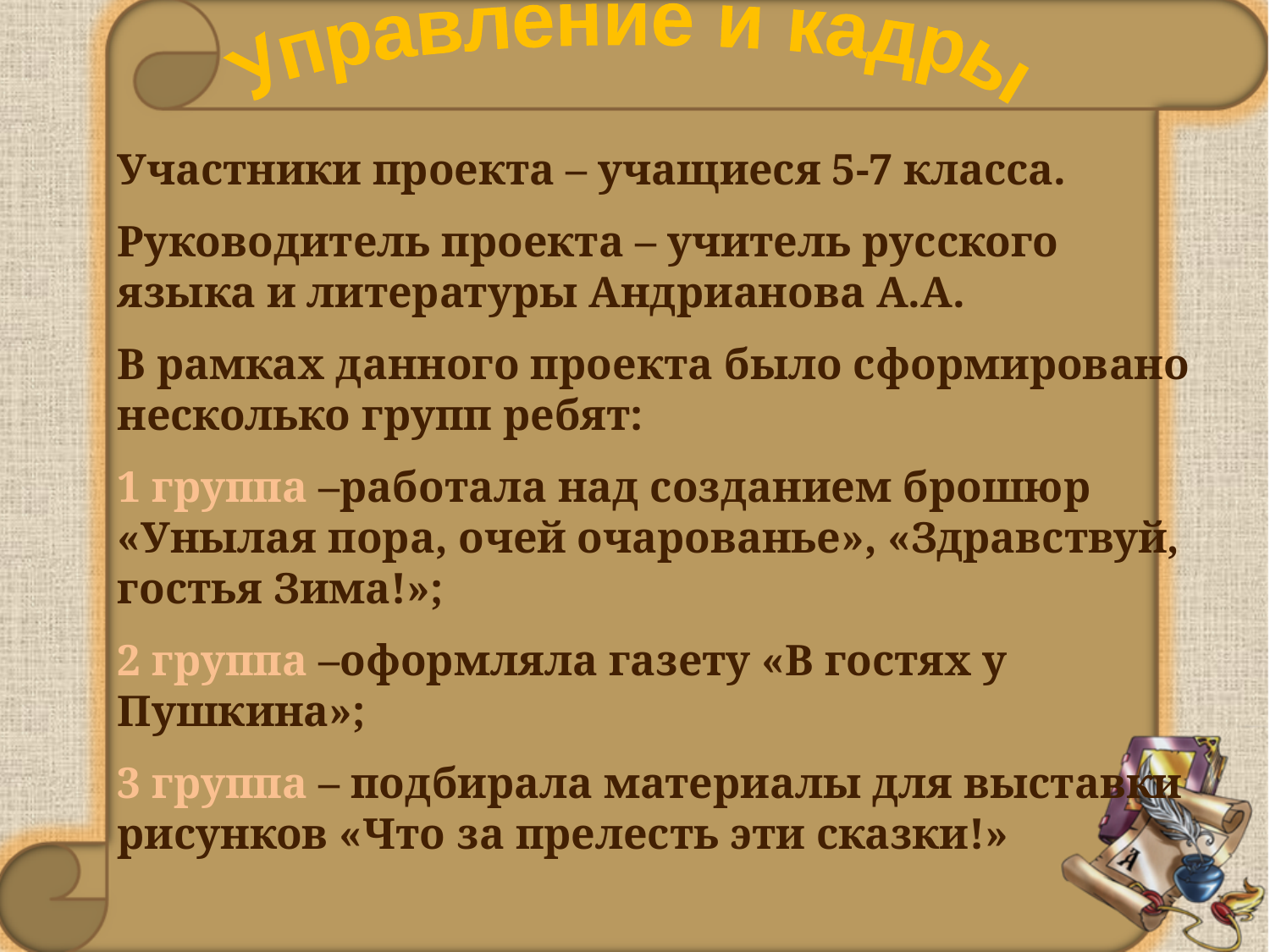

Управление и кадры
Участники проекта – учащиеся 5-7 класса.
Руководитель проекта – учитель русского языка и литературы Андрианова А.А.
В рамках данного проекта было сформировано несколько групп ребят:
1 группа –работала над созданием брошюр «Унылая пора, очей очарованье», «Здравствуй, гостья Зима!»;
2 группа –оформляла газету «В гостях у Пушкина»;
3 группа – подбирала материалы для выставки  рисунков «Что за прелесть эти сказки!»